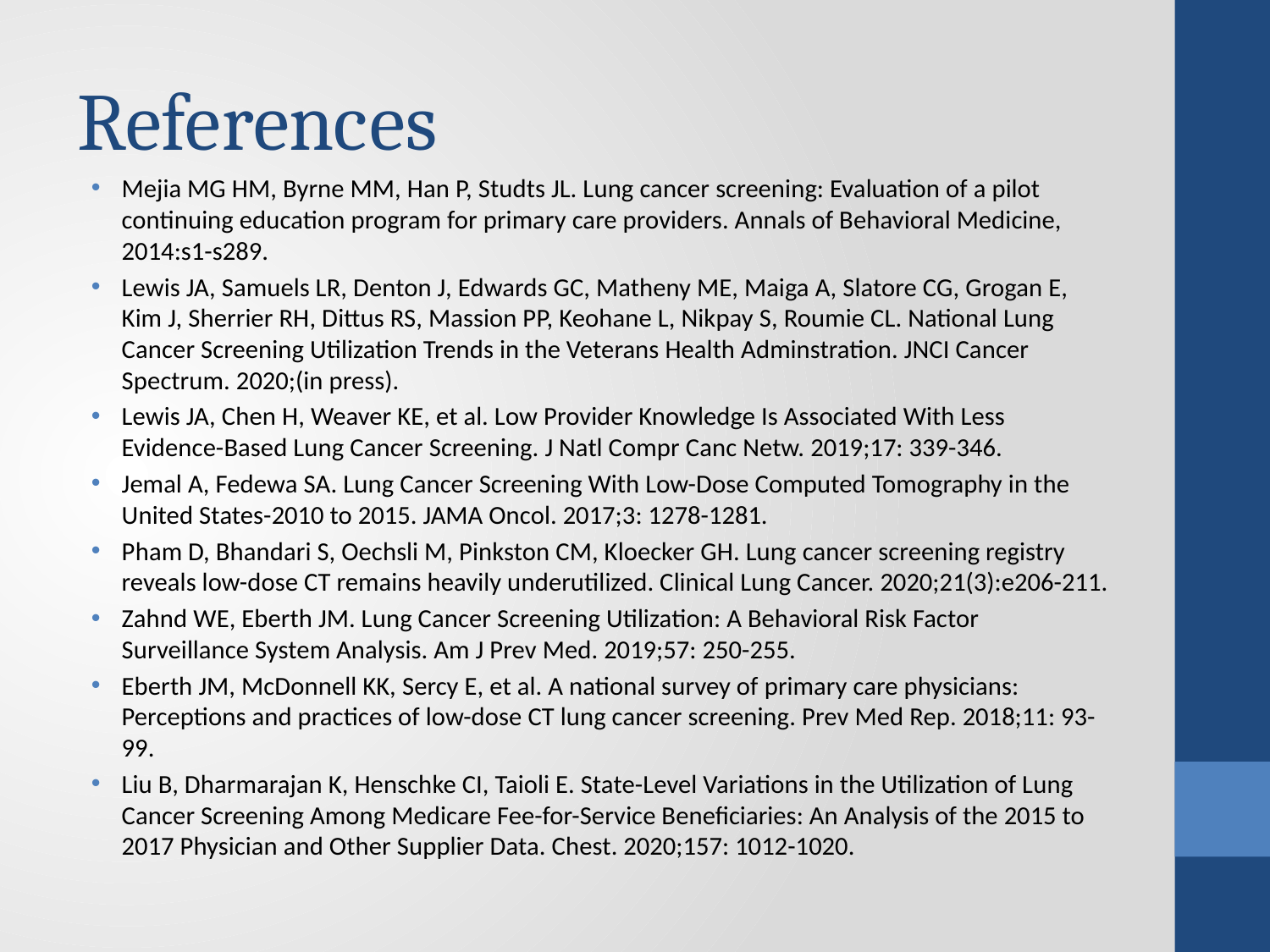

# References
Mejia MG HM, Byrne MM, Han P, Studts JL. Lung cancer screening: Evaluation of a pilot continuing education program for primary care providers. Annals of Behavioral Medicine, 2014:s1-s289.
Lewis JA, Samuels LR, Denton J, Edwards GC, Matheny ME, Maiga A, Slatore CG, Grogan E, Kim J, Sherrier RH, Dittus RS, Massion PP, Keohane L, Nikpay S, Roumie CL. National Lung Cancer Screening Utilization Trends in the Veterans Health Adminstration. JNCI Cancer Spectrum. 2020;(in press).
Lewis JA, Chen H, Weaver KE, et al. Low Provider Knowledge Is Associated With Less Evidence-Based Lung Cancer Screening. J Natl Compr Canc Netw. 2019;17: 339-346.
Jemal A, Fedewa SA. Lung Cancer Screening With Low-Dose Computed Tomography in the United States-2010 to 2015. JAMA Oncol. 2017;3: 1278-1281.
Pham D, Bhandari S, Oechsli M, Pinkston CM, Kloecker GH. Lung cancer screening registry reveals low-dose CT remains heavily underutilized. Clinical Lung Cancer. 2020;21(3):e206-211.
Zahnd WE, Eberth JM. Lung Cancer Screening Utilization: A Behavioral Risk Factor Surveillance System Analysis. Am J Prev Med. 2019;57: 250-255.
Eberth JM, McDonnell KK, Sercy E, et al. A national survey of primary care physicians: Perceptions and practices of low-dose CT lung cancer screening. Prev Med Rep. 2018;11: 93-99.
Liu B, Dharmarajan K, Henschke CI, Taioli E. State-Level Variations in the Utilization of Lung Cancer Screening Among Medicare Fee-for-Service Beneficiaries: An Analysis of the 2015 to 2017 Physician and Other Supplier Data. Chest. 2020;157: 1012-1020.